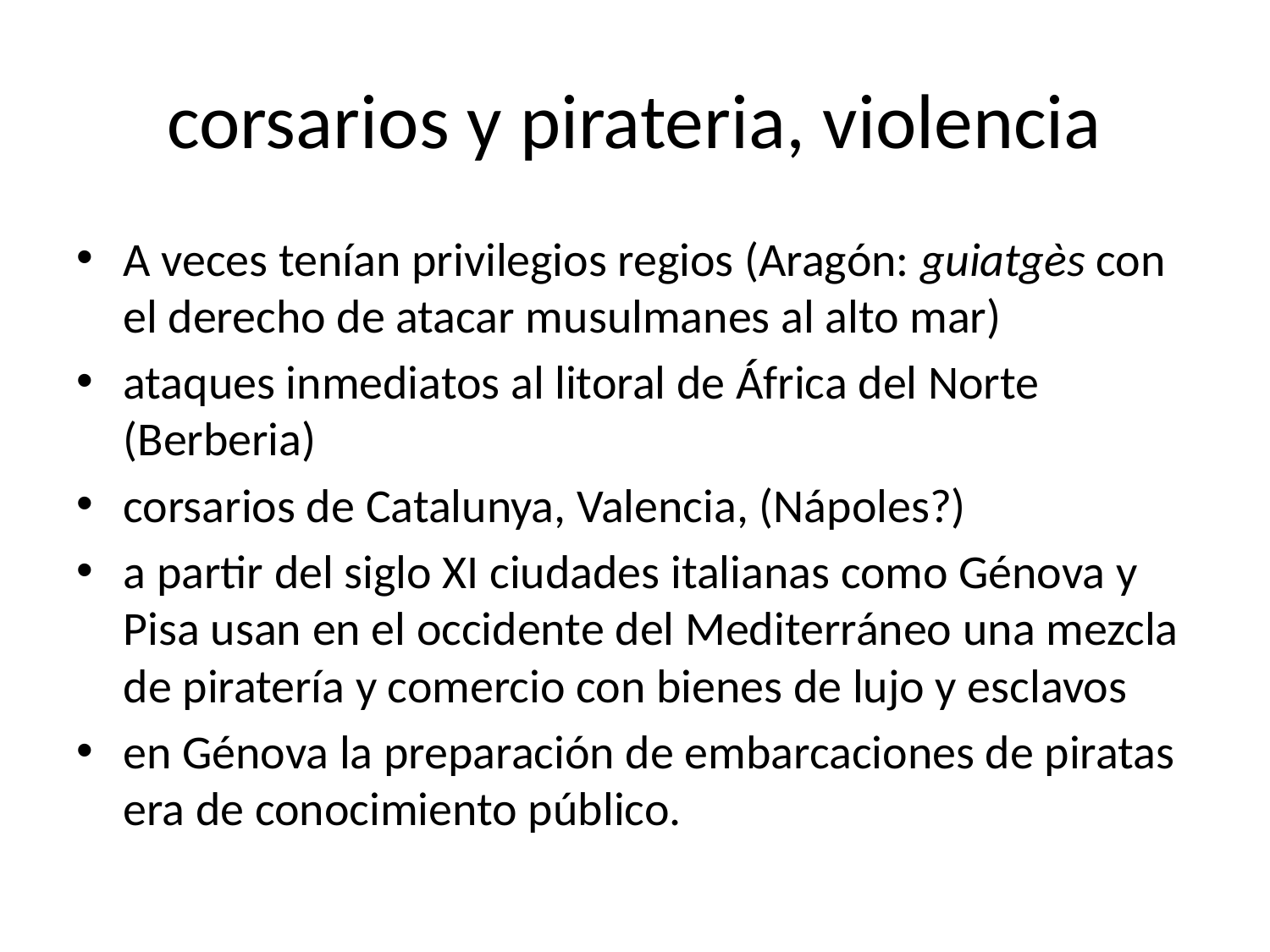

# corsarios y pirateria, violencia
A veces tenían privilegios regios (Aragón: guiatgès con el derecho de atacar musulmanes al alto mar)
ataques inmediatos al litoral de África del Norte (Berberia)
corsarios de Catalunya, Valencia, (Nápoles?)
a partir del siglo XI ciudades italianas como Génova y Pisa usan en el occidente del Mediterráneo una mezcla de piratería y comercio con bienes de lujo y esclavos
en Génova la preparación de embarcaciones de piratas era de conocimiento público.